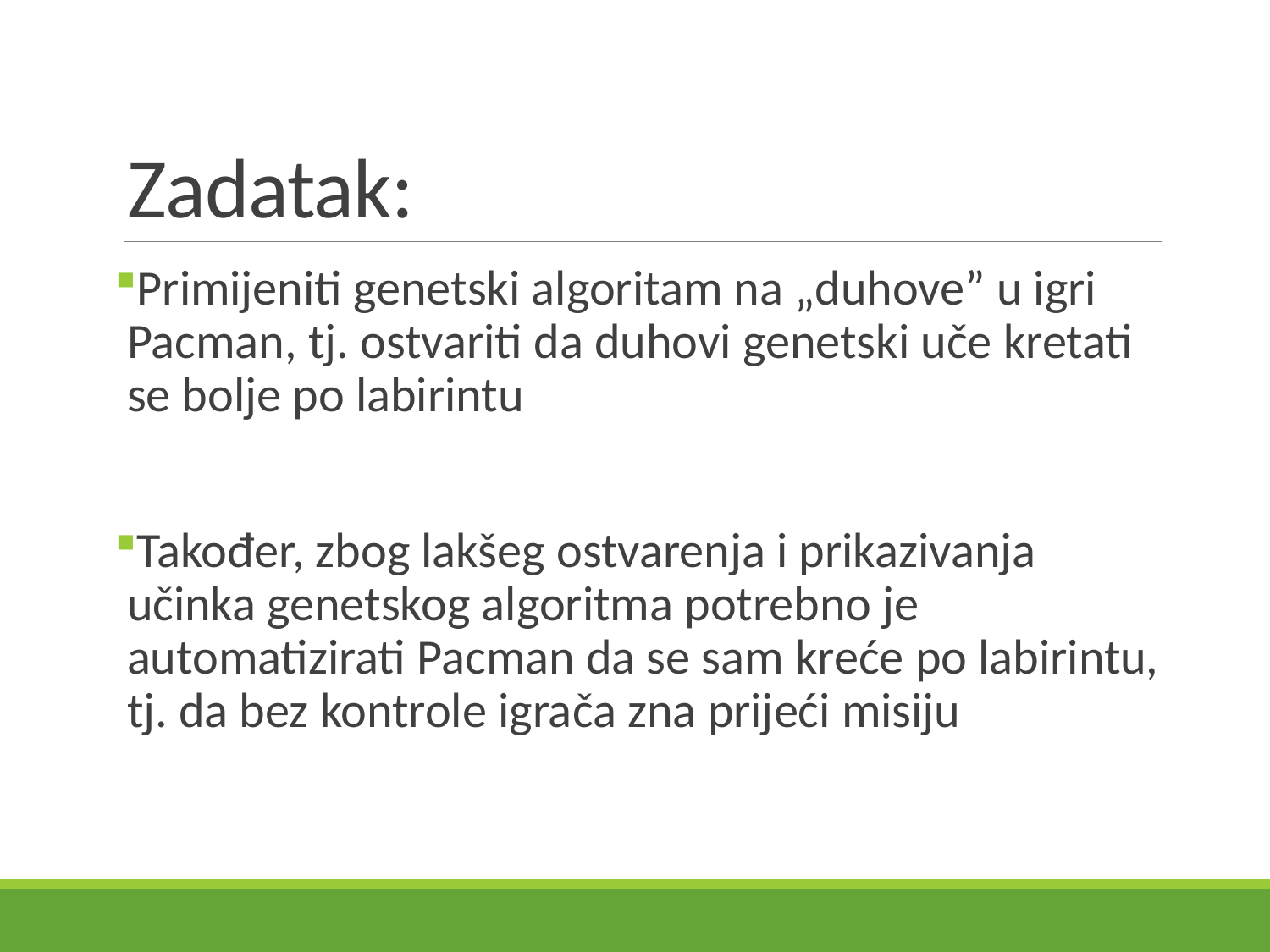

# Zadatak:
Primijeniti genetski algoritam na „duhove” u igri Pacman, tj. ostvariti da duhovi genetski uče kretati se bolje po labirintu

Također, zbog lakšeg ostvarenja i prikazivanja učinka genetskog algoritma potrebno je automatizirati Pacman da se sam kreće po labirintu, tj. da bez kontrole igrača zna prijeći misiju